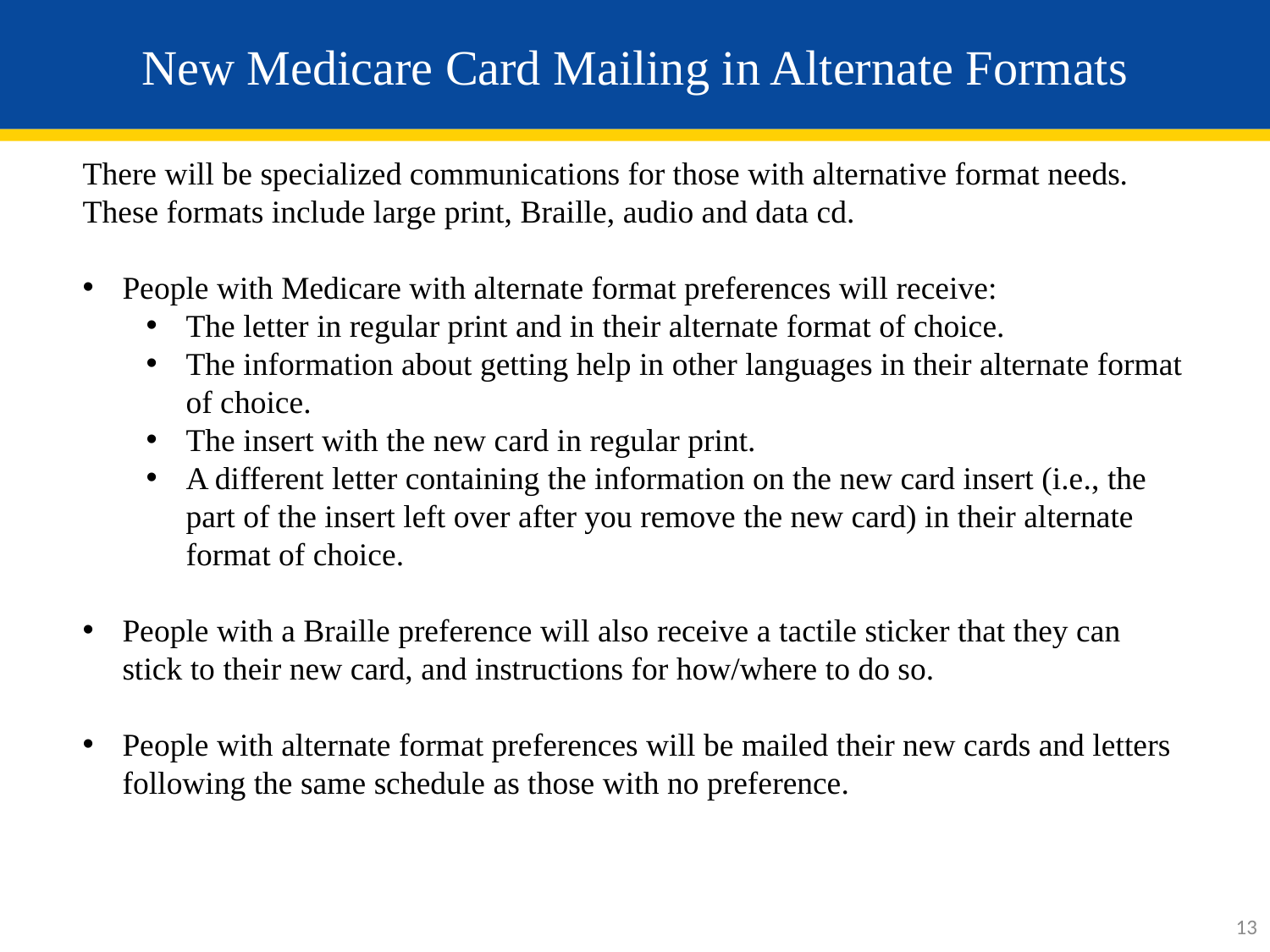

# New Medicare Card Mailing in Alternate Formats
There will be specialized communications for those with alternative format needs. These formats include large print, Braille, audio and data cd.

People with Medicare with alternate format preferences will receive:
The letter in regular print and in their alternate format of choice.
The information about getting help in other languages in their alternate format of choice.
The insert with the new card in regular print.
A different letter containing the information on the new card insert (i.e., the part of the insert left over after you remove the new card) in their alternate format of choice.

People with a Braille preference will also receive a tactile sticker that they can stick to their new card, and instructions for how/where to do so.

People with alternate format preferences will be mailed their new cards and letters following the same schedule as those with no preference.

13